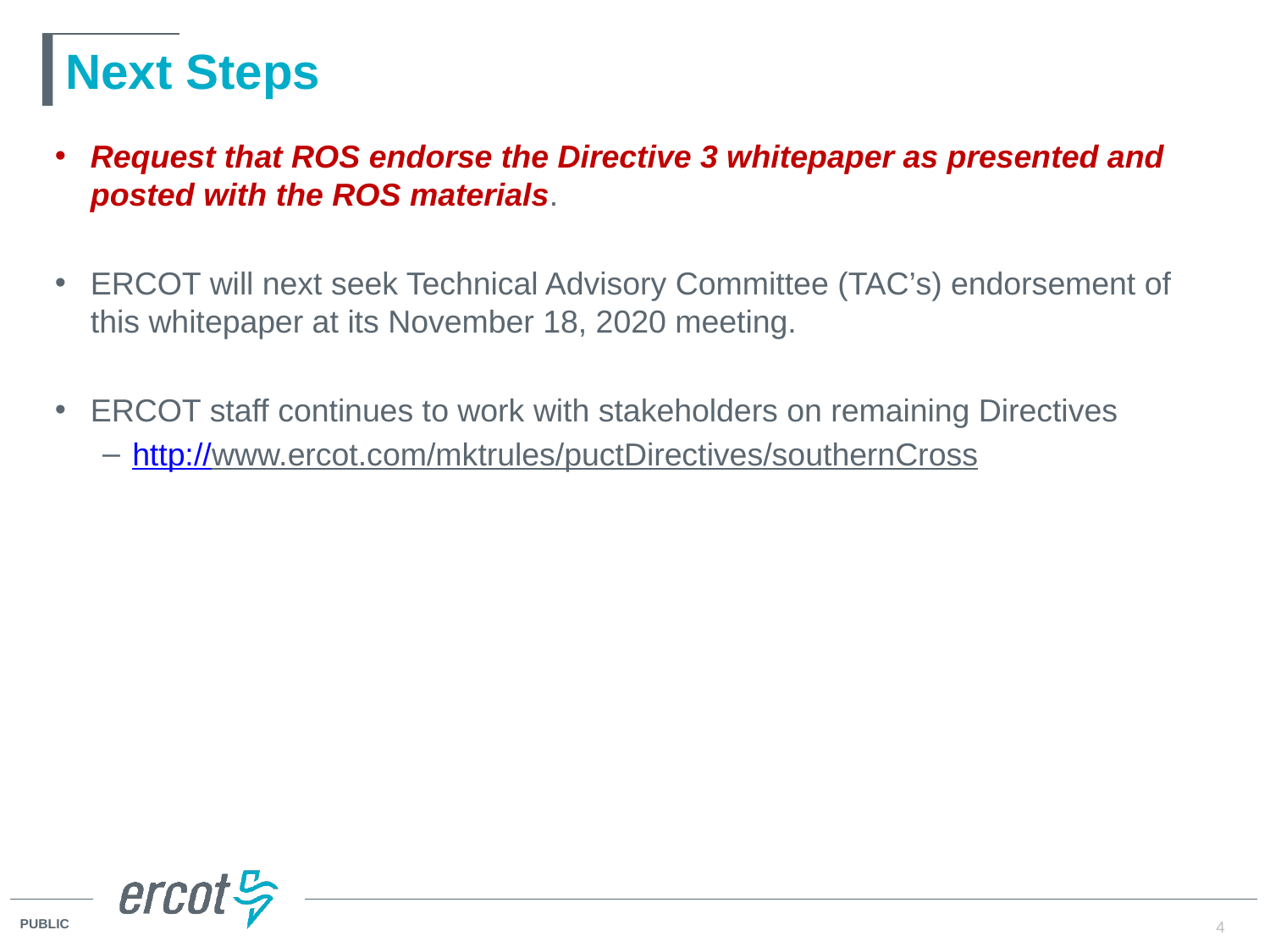

# Next Steps
Request that ROS endorse the Directive 3 whitepaper as presented and posted with the ROS materials.

ERCOT will next seek Technical Advisory Committee (TAC’s) endorsement of this whitepaper at its November 18, 2020 meeting.

ERCOT staff continues to work with stakeholders on remaining Directives
http://www.ercot.com/mktrules/puctDirectives/southernCross

4